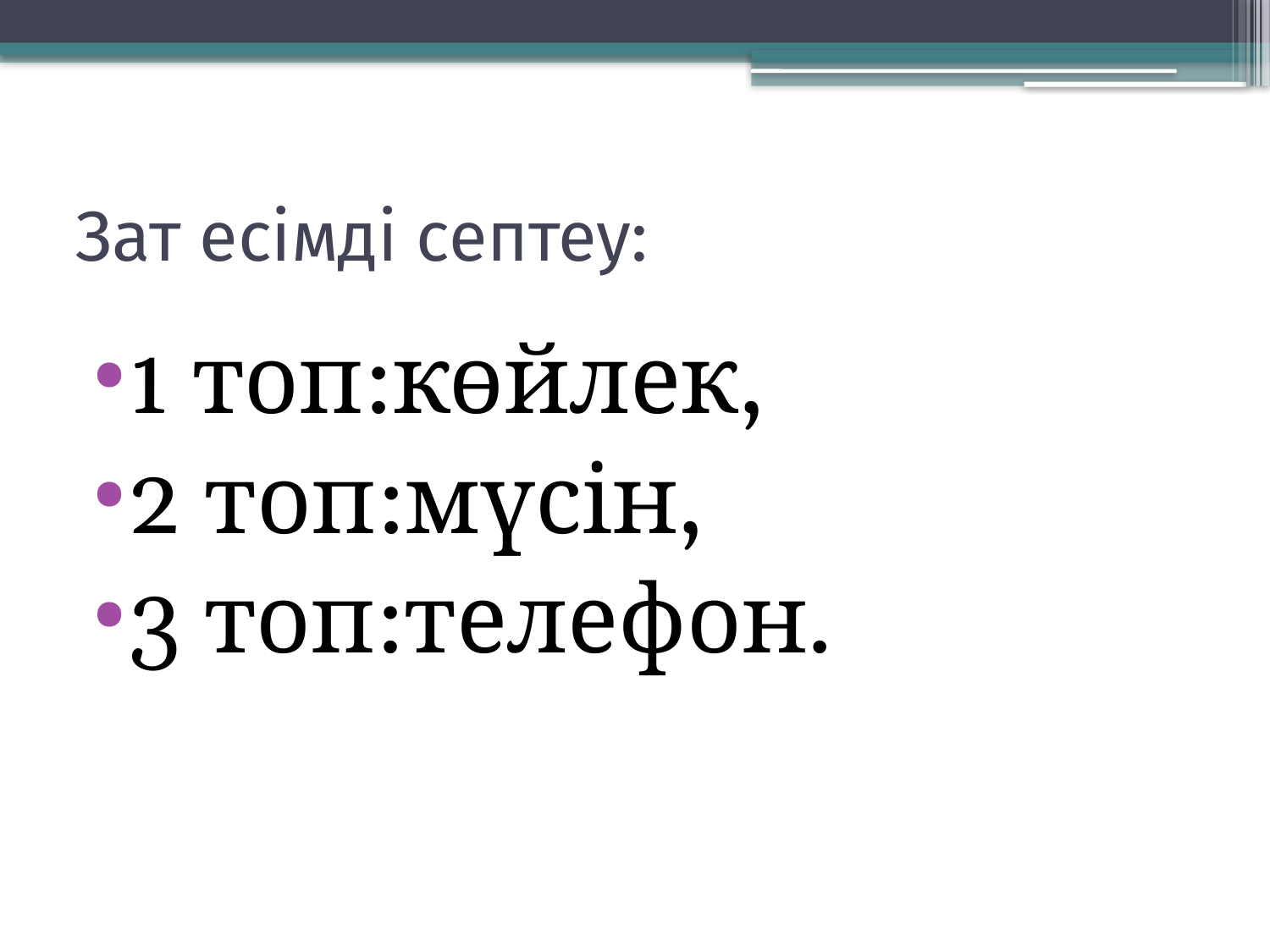

# Зат есімді септеу:
1 топ:көйлек,
2 топ:мүсін,
3 топ:телефон.